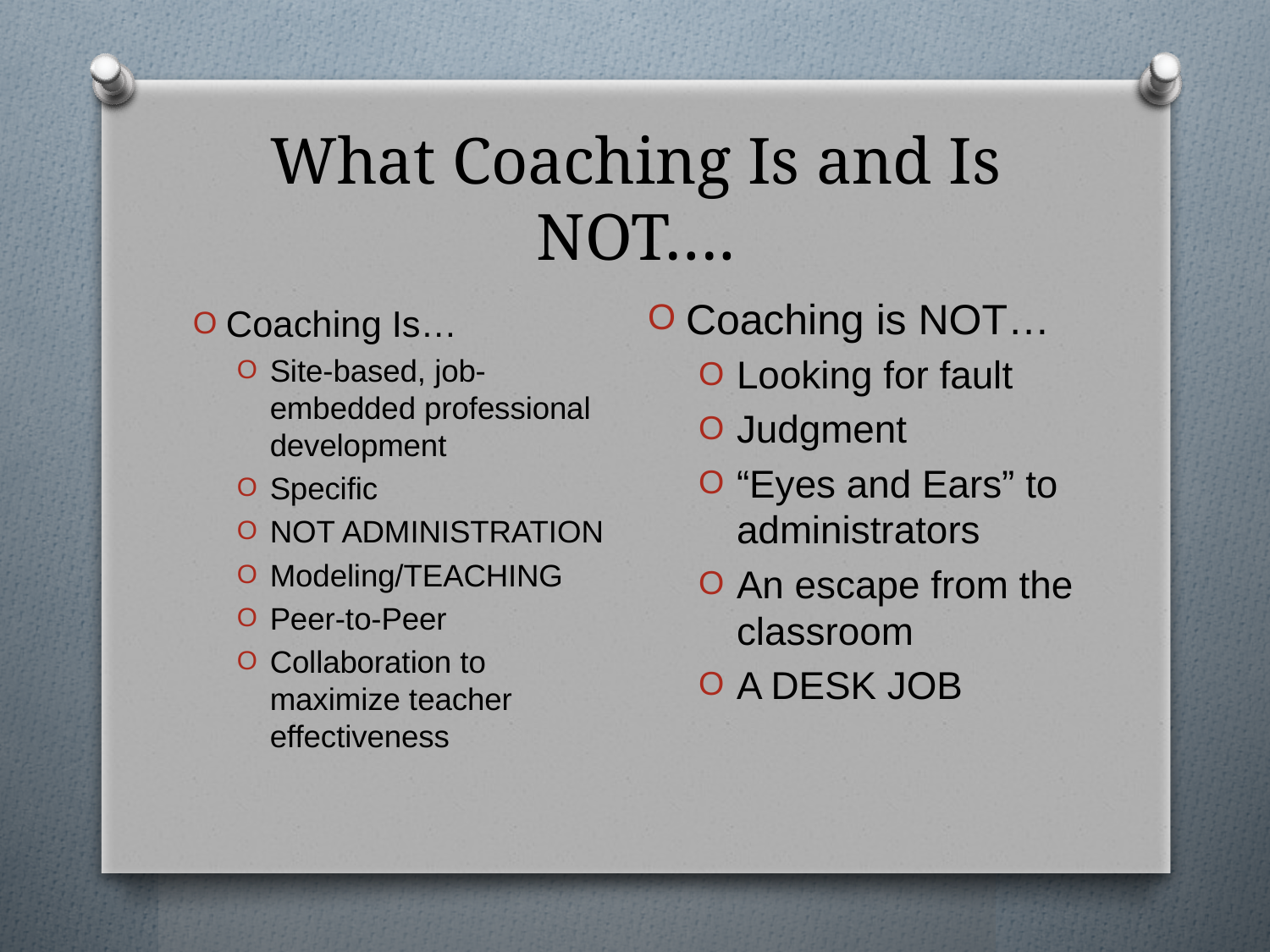

# What Coaching Is and Is NOT….
Coaching is NOT…
Looking for fault
Judgment
“Eyes and Ears” to administrators
An escape from the classroom
A DESK JOB
Coaching Is…
Site-based, job-embedded professional development
Specific
NOT ADMINISTRATION
Modeling/TEACHING
Peer-to-Peer
Collaboration to maximize teacher effectiveness